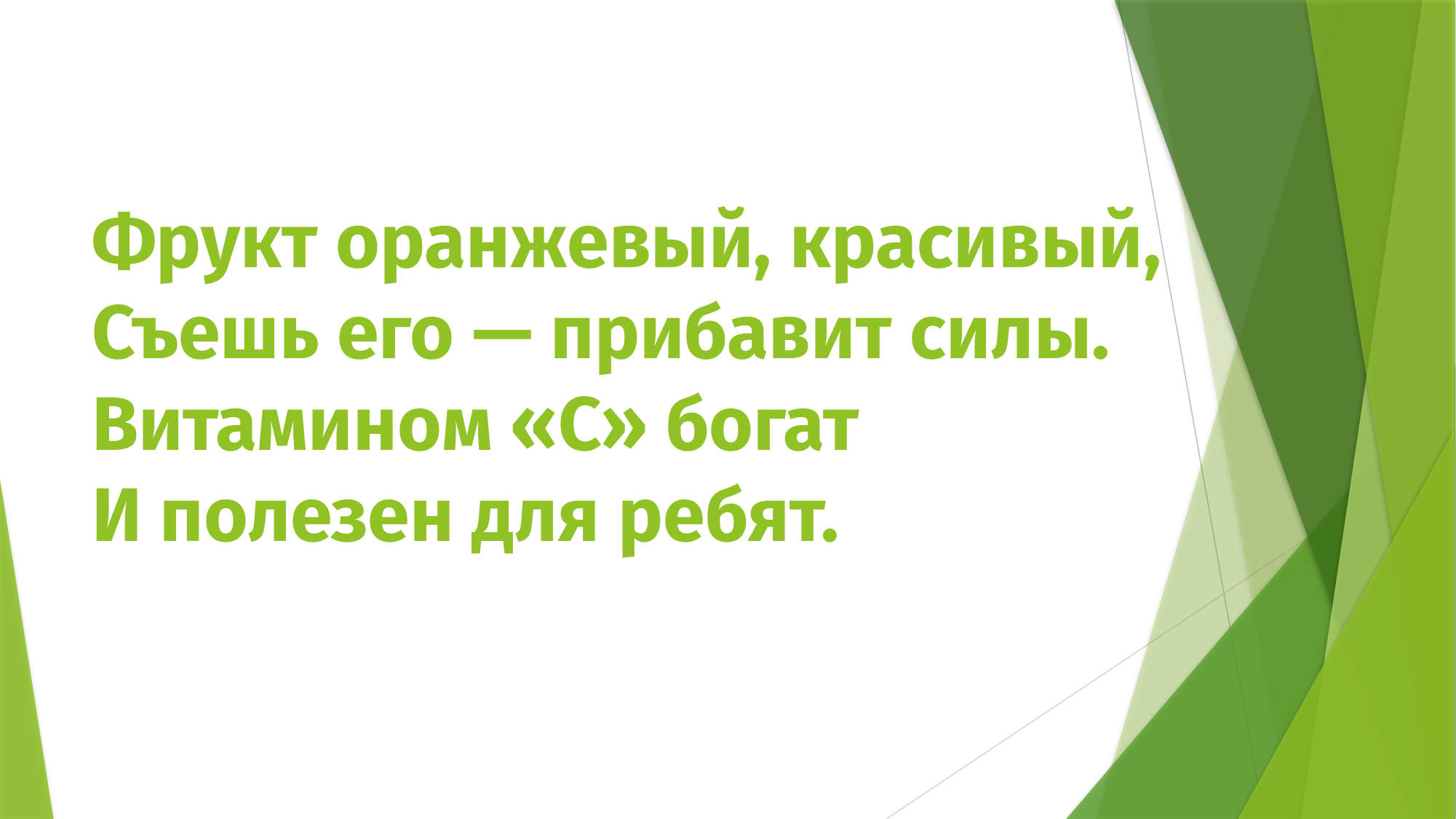

# Фрукт оранжевый, красивый, Съешь его — прибавит силы. Витамином «С» богат И полезен для ребят.